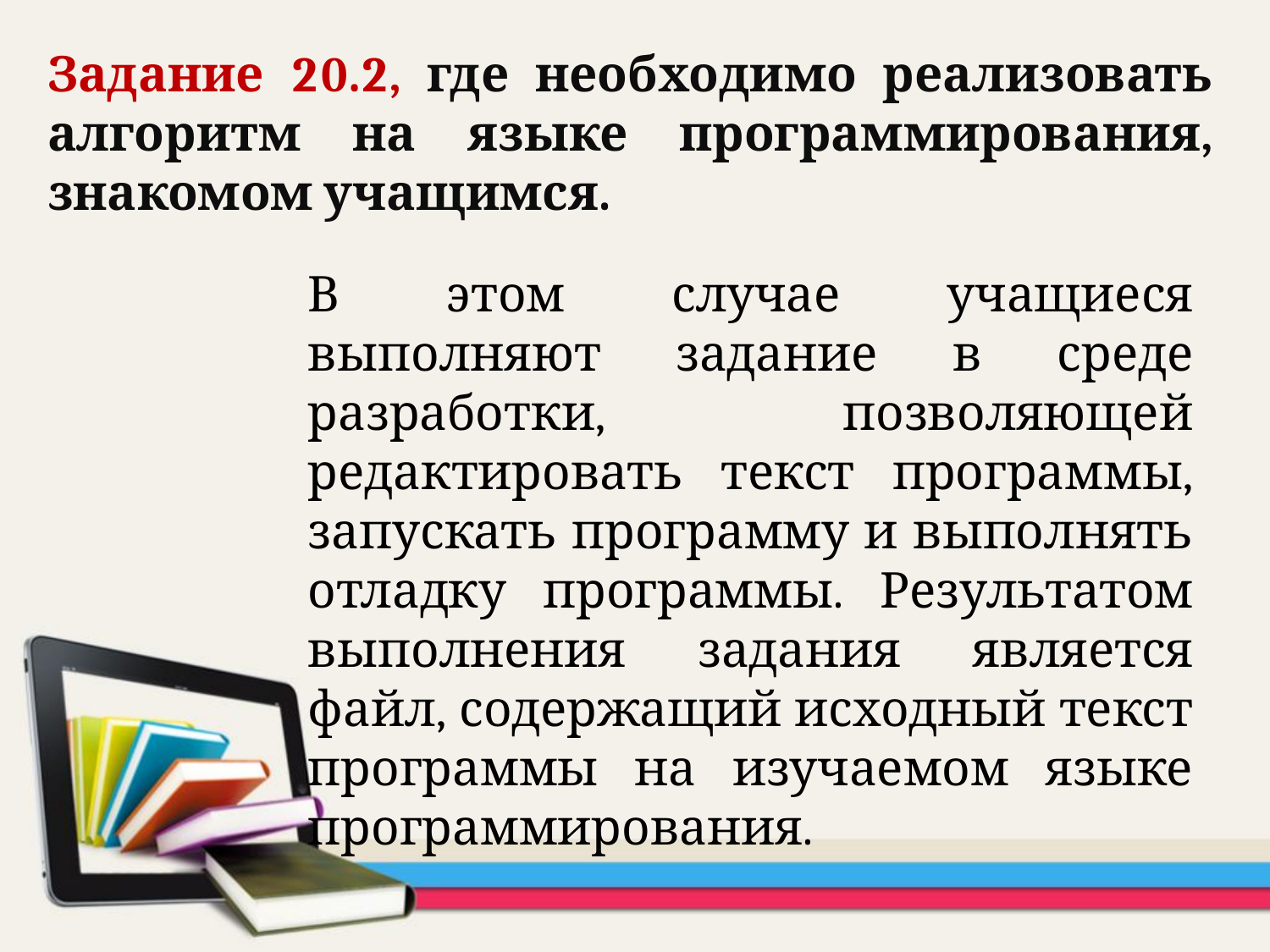

Задание 20.2, где необходимо реализовать алгоритм на языке программирования, знакомом учащимся.
В этом случае учащиеся выполняют задание в среде разработки, позволяющей редактировать текст программы, запускать программу и выполнять отладку программы. Результатом выполнения задания является файл, содержащий исходный текст программы на изучаемом языке программирования.